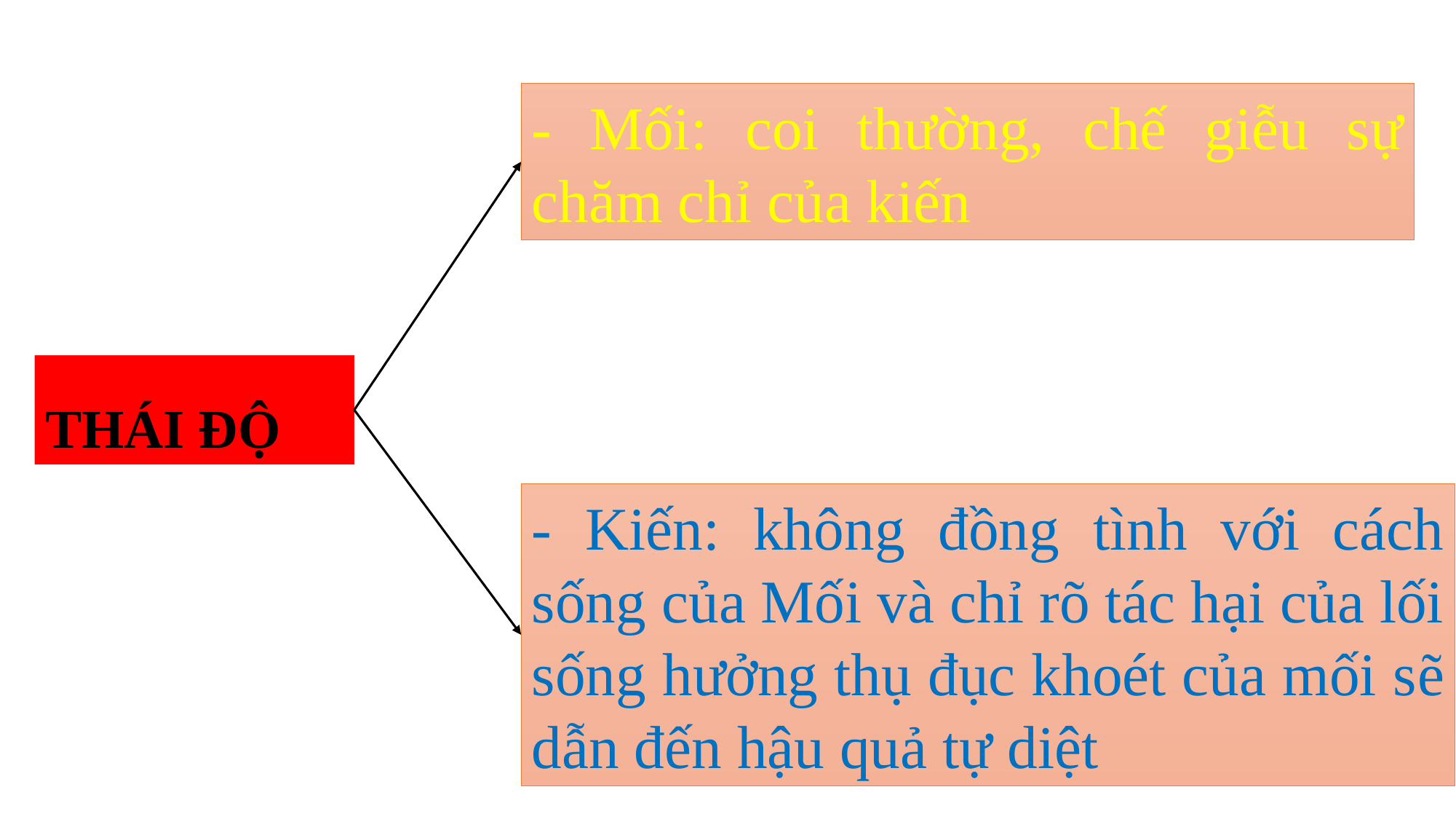

- Mối: coi thường, chế giễu sự chăm chỉ của kiến
THÁI ĐỘ
- Kiến: không đồng tình với cách sống của Mối và chỉ rõ tác hại của lối sống hưởng thụ đục khoét của mối sẽ dẫn đến hậu quả tự diệt